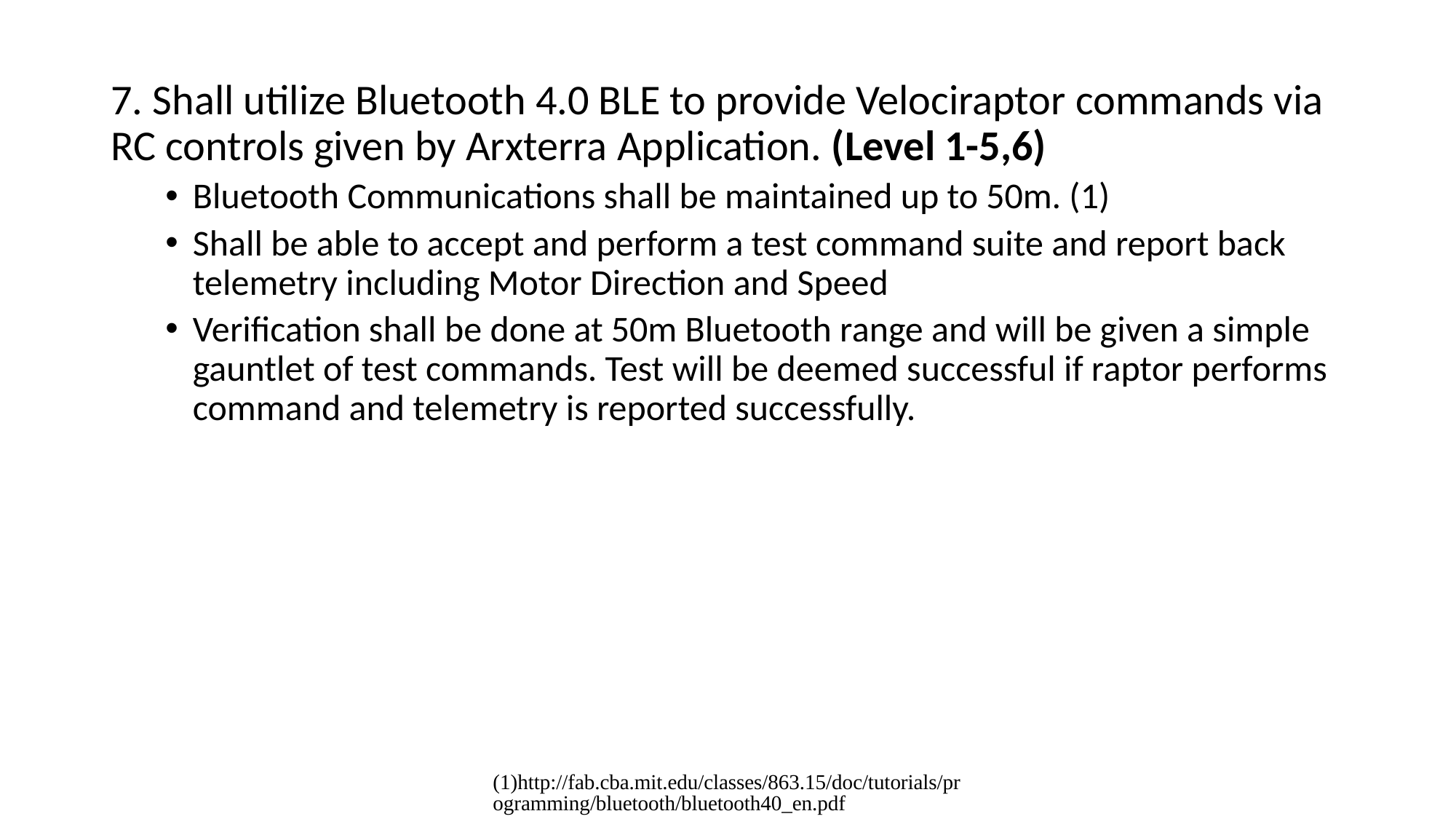

7. Shall utilize Bluetooth 4.0 BLE to provide Velociraptor commands via RC controls given by Arxterra Application. (Level 1-5,6)
Bluetooth Communications shall be maintained up to 50m. (1)
Shall be able to accept and perform a test command suite and report back telemetry including Motor Direction and Speed
Verification shall be done at 50m Bluetooth range and will be given a simple gauntlet of test commands. Test will be deemed successful if raptor performs command and telemetry is reported successfully.
(1)http://fab.cba.mit.edu/classes/863.15/doc/tutorials/programming/bluetooth/bluetooth40_en.pdf